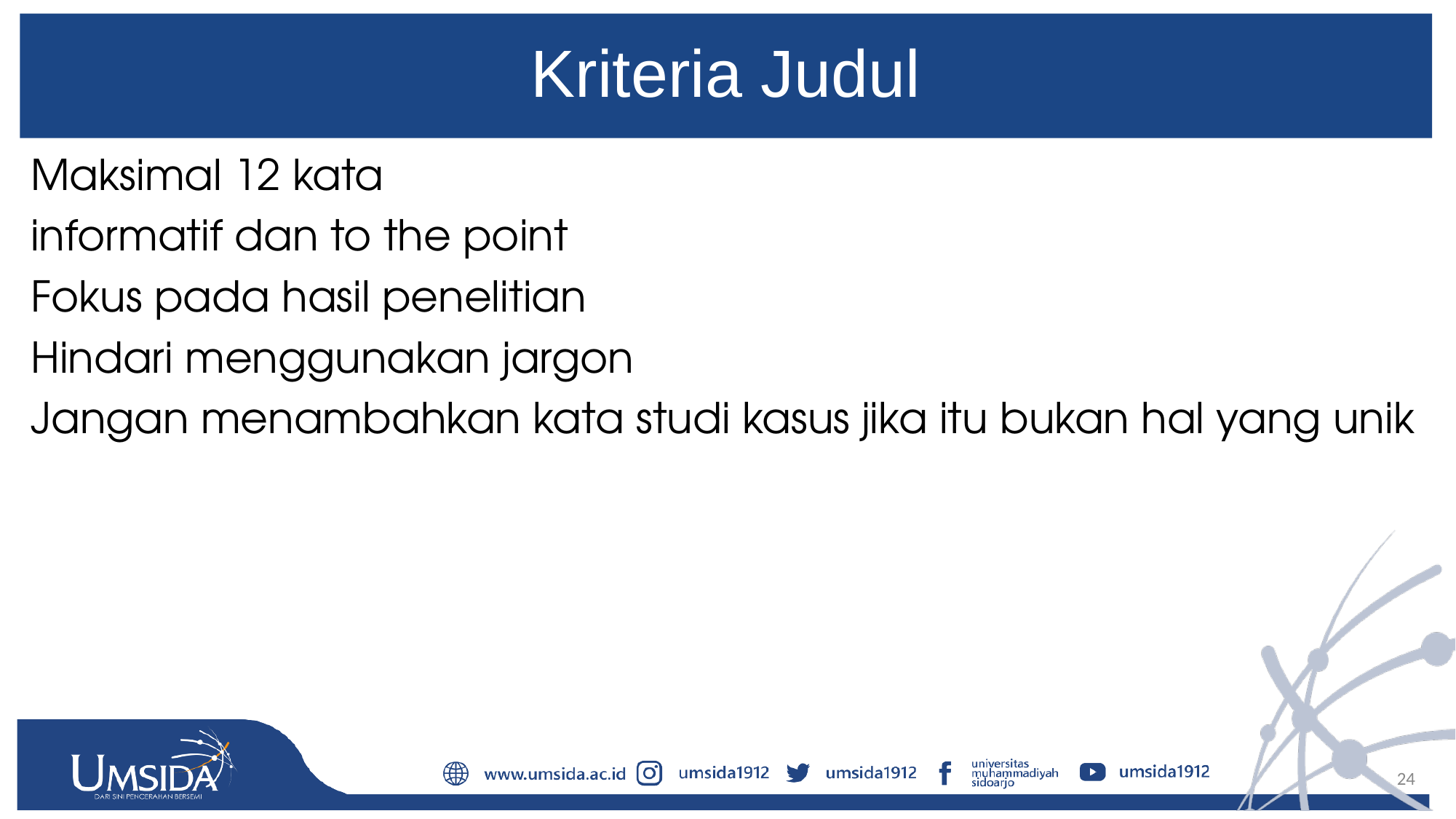

# Kriteria Judul
Maksimal 12 kata
informatif dan to the point
Fokus pada hasil penelitian
Hindari menggunakan jargon
Jangan menambahkan kata studi kasus jika itu bukan hal yang unik